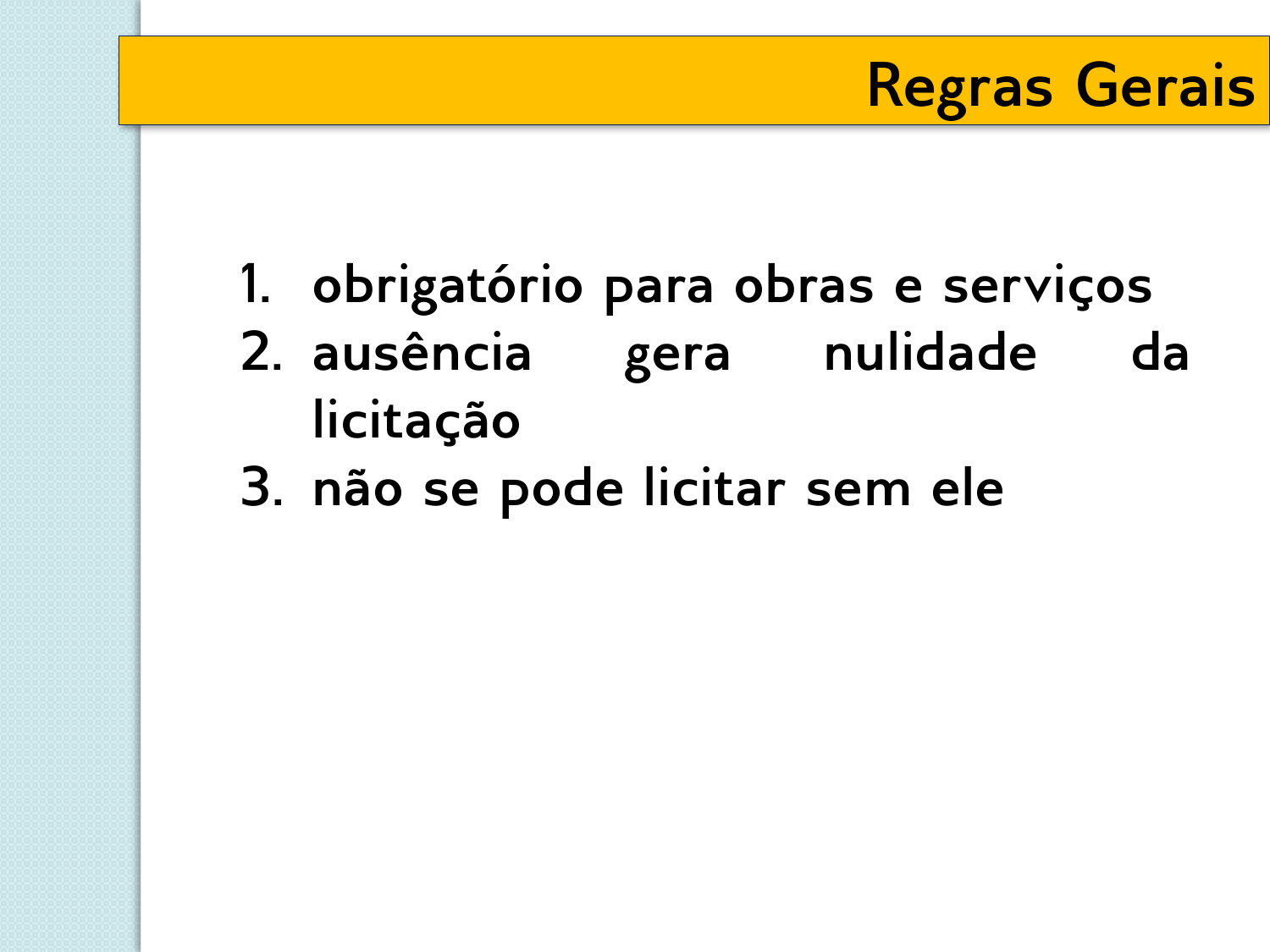

Regras Gerais

obrigatório para obras e serviços
ausência gera nulidade da licitação
não se pode licitar sem ele